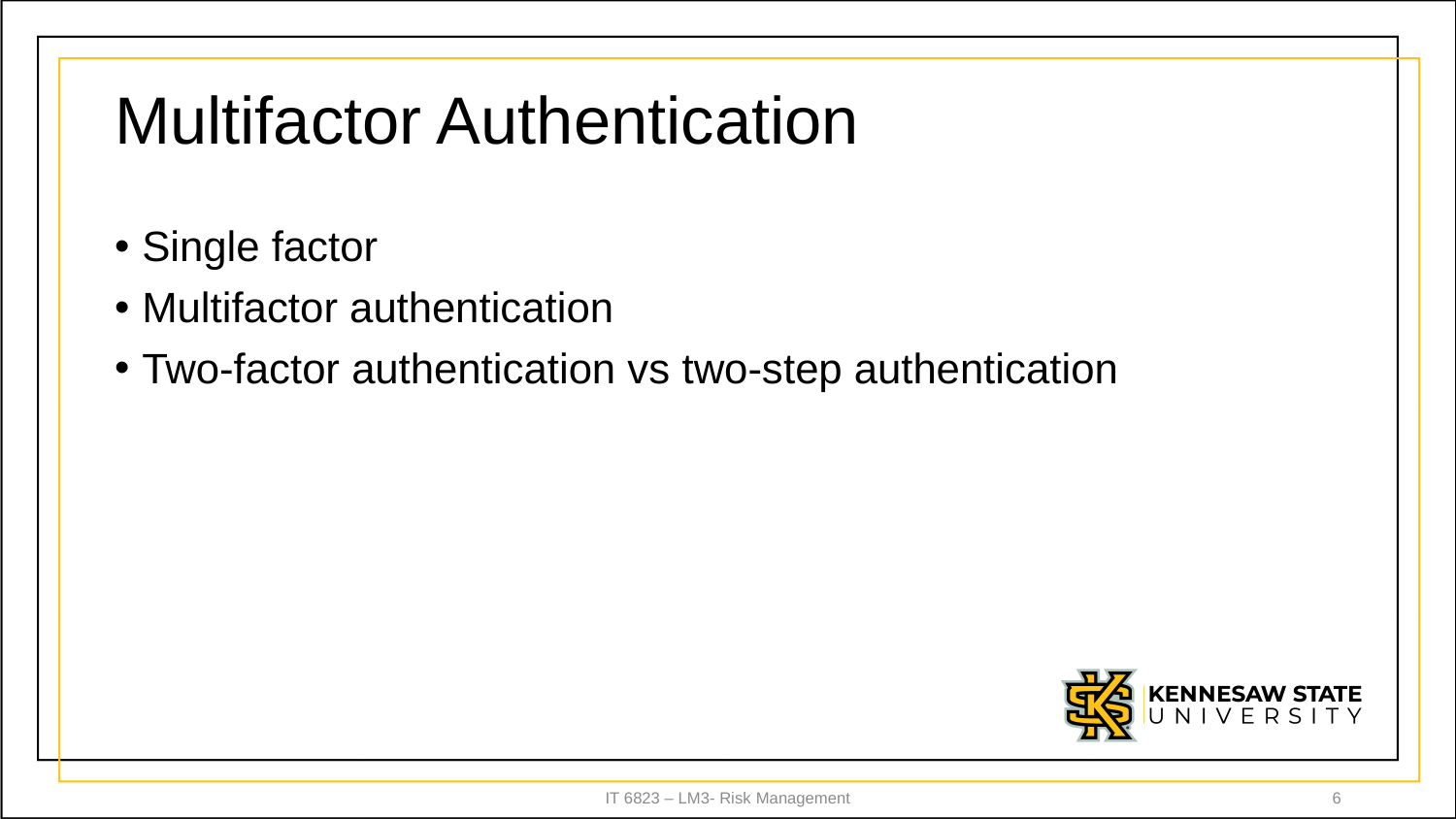

# Multifactor Authentication
Single factor
Multifactor authentication
Two-factor authentication vs two-step authentication

IT 6823 – LM3- Risk Management
6